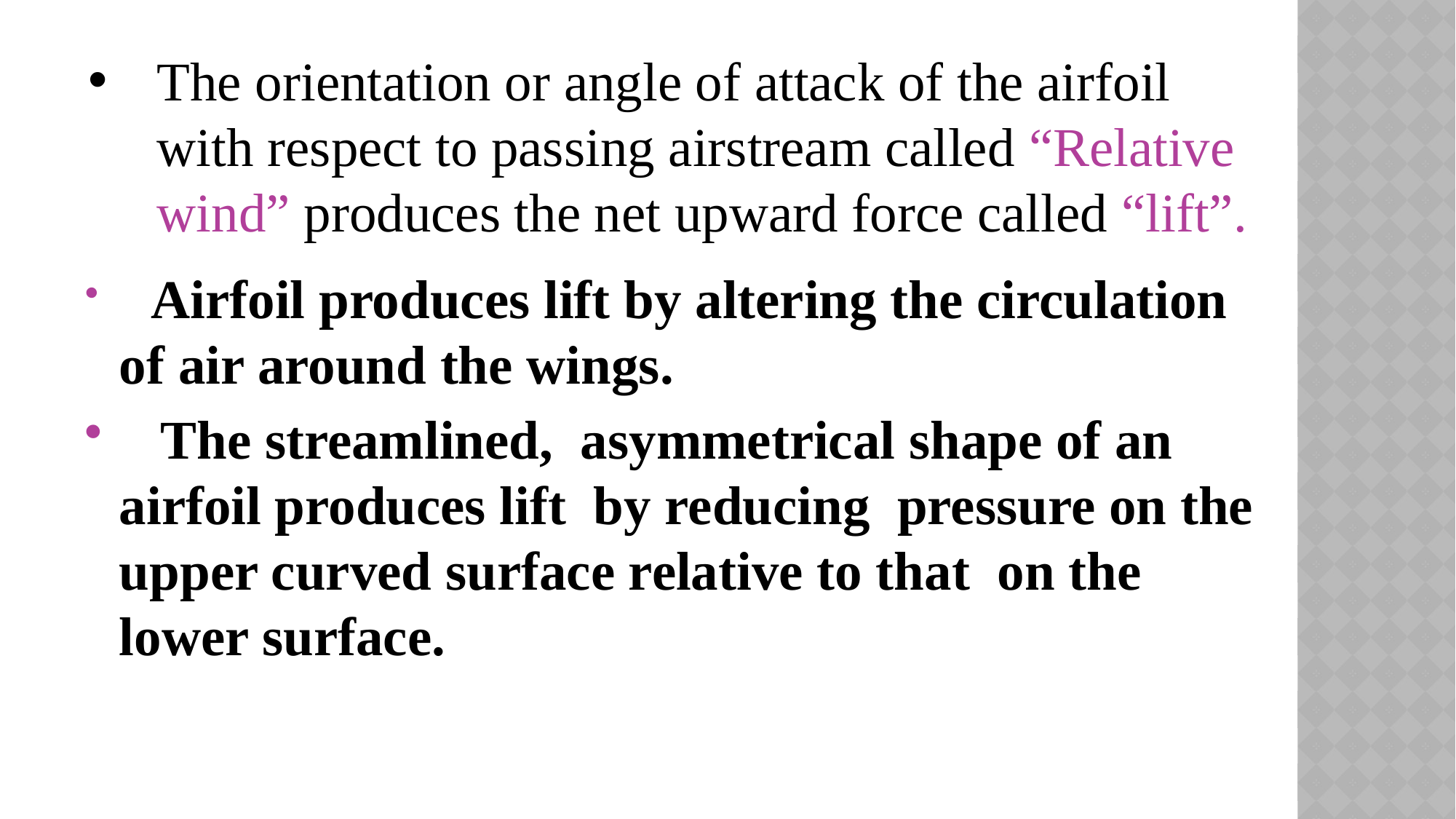

# The orientation or angle of attack of the airfoil with respect to passing airstream called “Relative wind” produces the net upward force called “lift”.

   Airfoil produces lift by altering the circulation of air around the wings.
   The streamlined,  asymmetrical shape of an airfoil produces lift  by reducing  pressure on the upper curved surface relative to that  on the  lower surface.